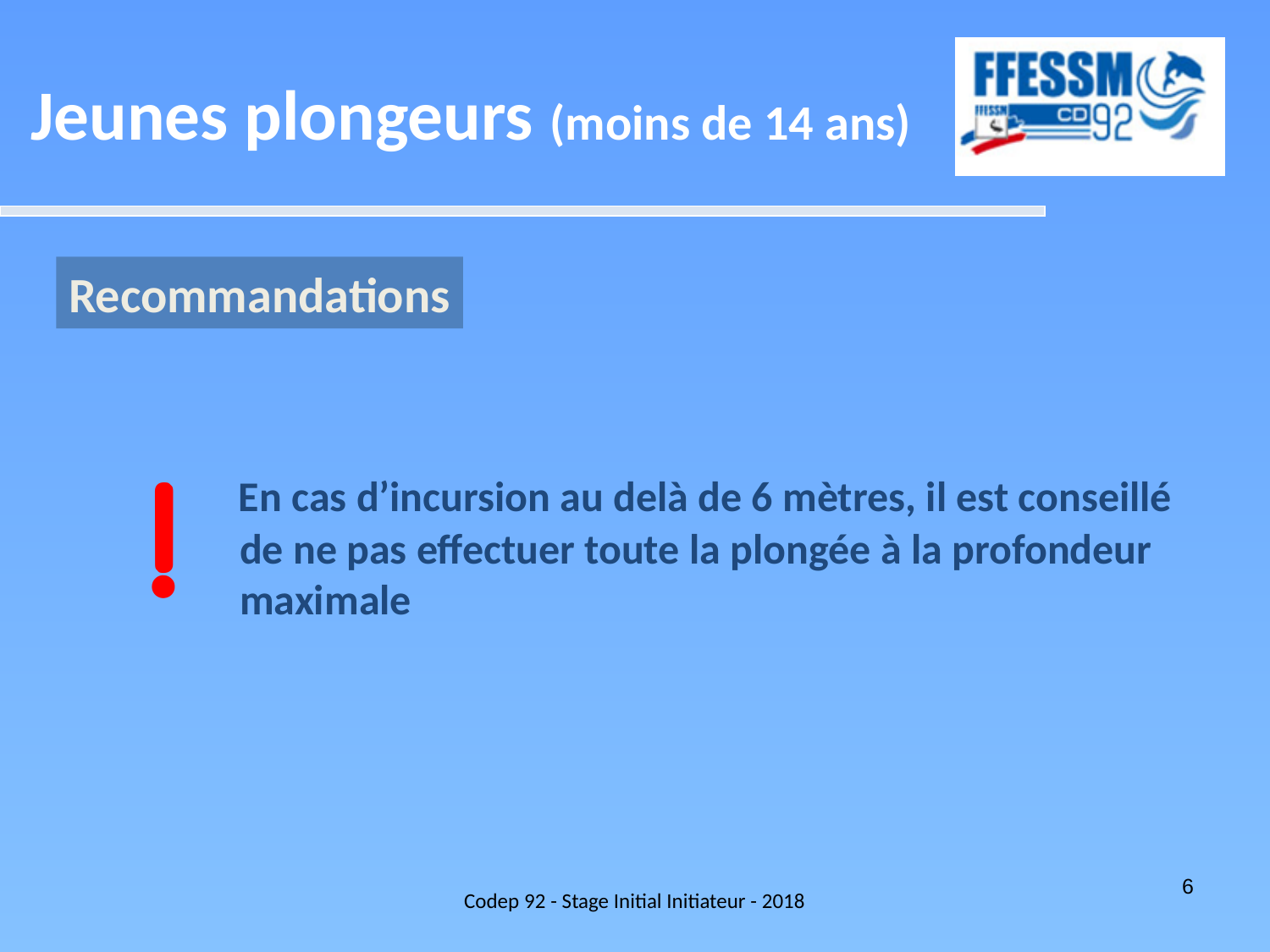

Jeunes plongeurs (moins de 14 ans)

Recommandations
!
 En cas d’incursion au delà de 6 mètres, il est conseillé de ne pas effectuer toute la plongée à la profondeur maximale

Codep 92 - Stage Initial Initiateur - 2018
6